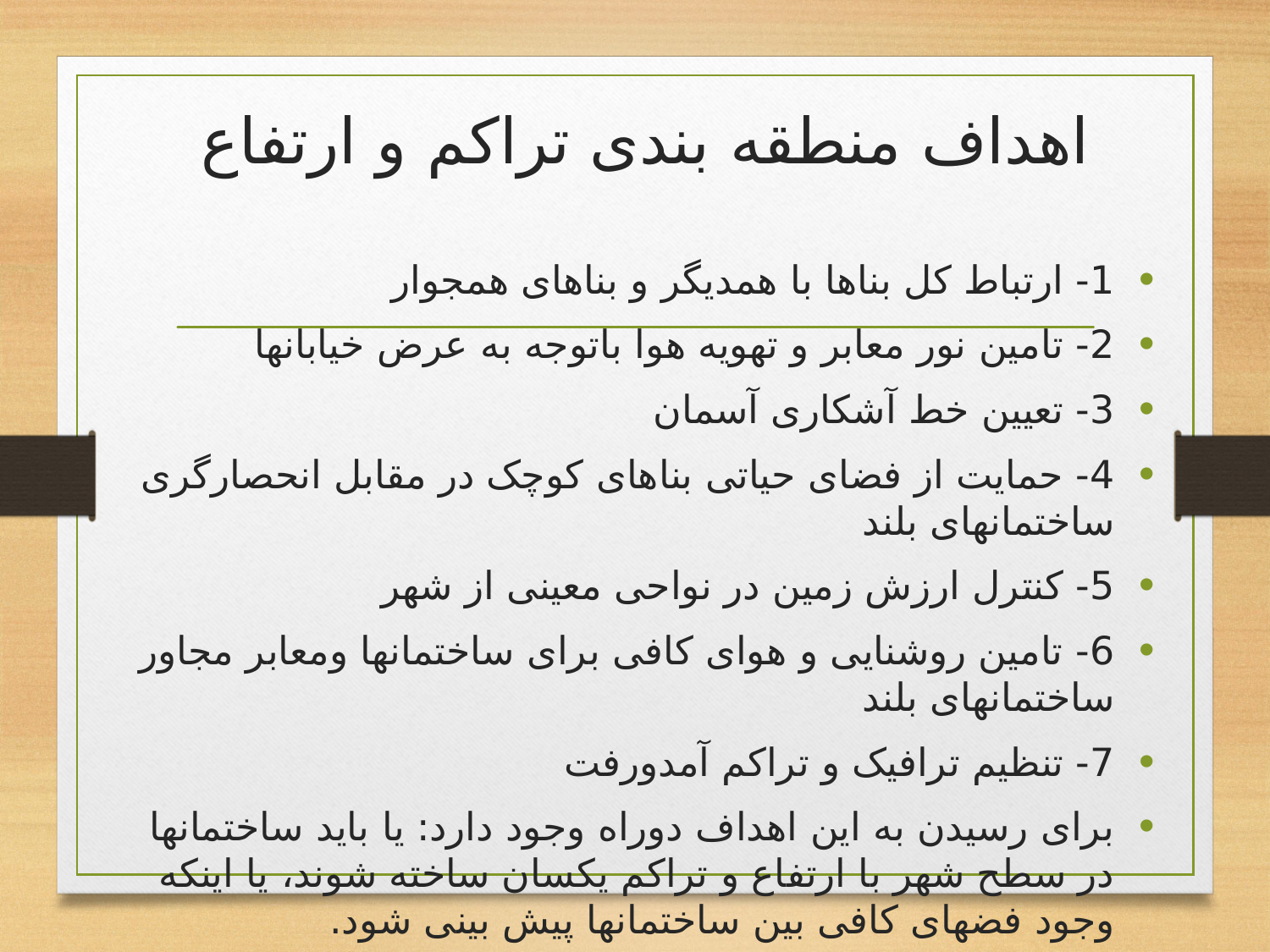

# اهداف منطقه بندی تراکم و ارتفاع
1- ارتباط کل بناها با همدیگر و بناهای همجوار
2- تامین نور معابر و تهویه هوا باتوجه به عرض خیابانها
3- تعیین خط آشکاری آسمان
4- حمایت از فضای حیاتی بناهای کوچک در مقابل انحصارگری ساختمانهای بلند
5- کنترل ارزش زمین در نواحی معینی از شهر
6- تامین روشنایی و هوای کافی برای ساختمانها ومعابر مجاور ساختمانهای بلند
7- تنظیم ترافیک و تراکم آمدورفت
برای رسیدن به این اهداف دوراه وجود دارد: یا باید ساختمانها در سطح شهر با ارتفاع و تراکم یکسان ساخته شوند، یا اینکه وجود فضهای کافی بین ساختمانها پیش بینی شود.